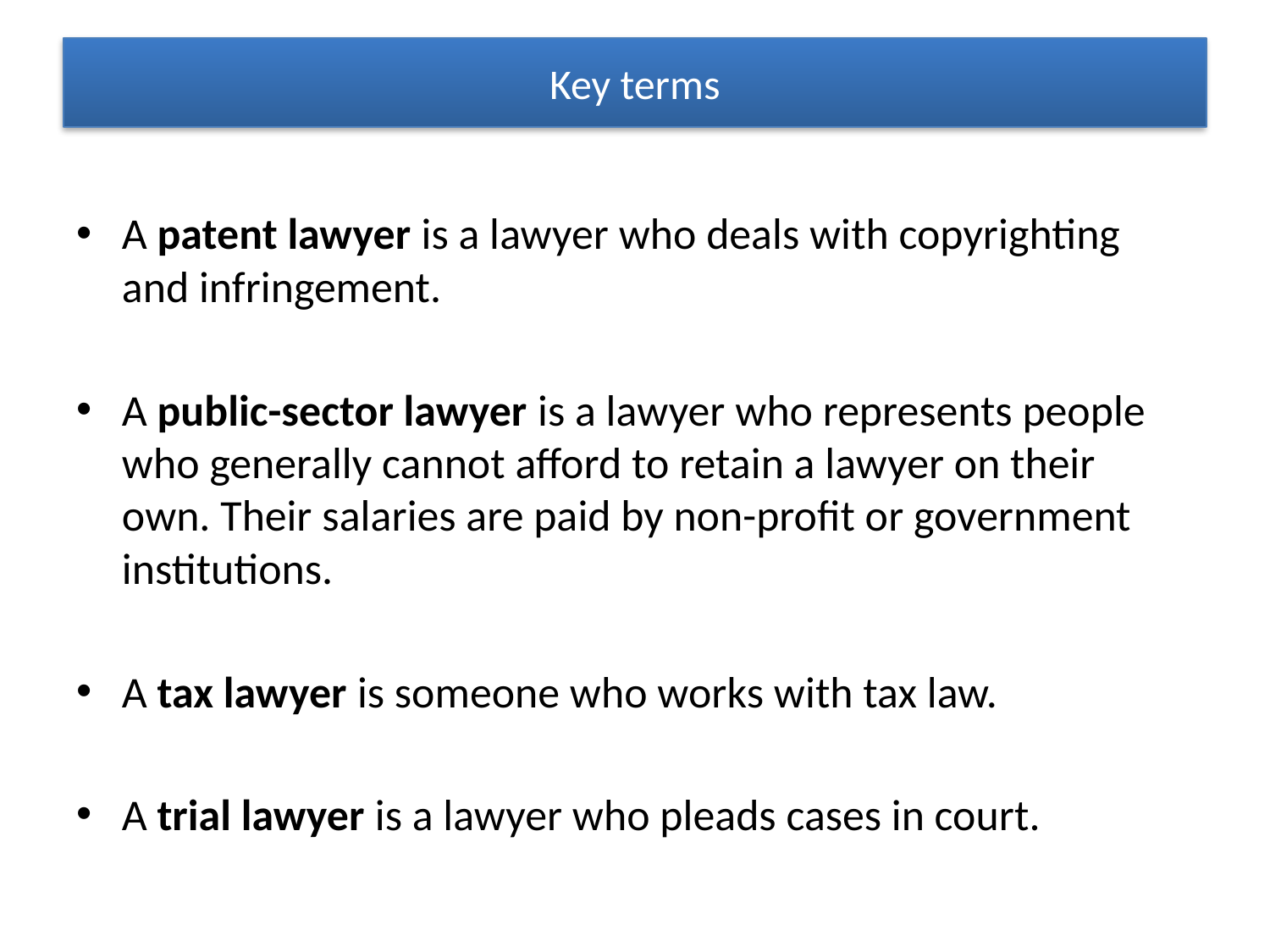

# Key terms

A patent lawyer is a lawyer who deals with copyrighting and infringement.

A public-sector lawyer is a lawyer who represents people who generally cannot afford to retain a lawyer on their own. Their salaries are paid by non-profit or government institutions.

A tax lawyer is someone who works with tax law.

A trial lawyer is a lawyer who pleads cases in court.